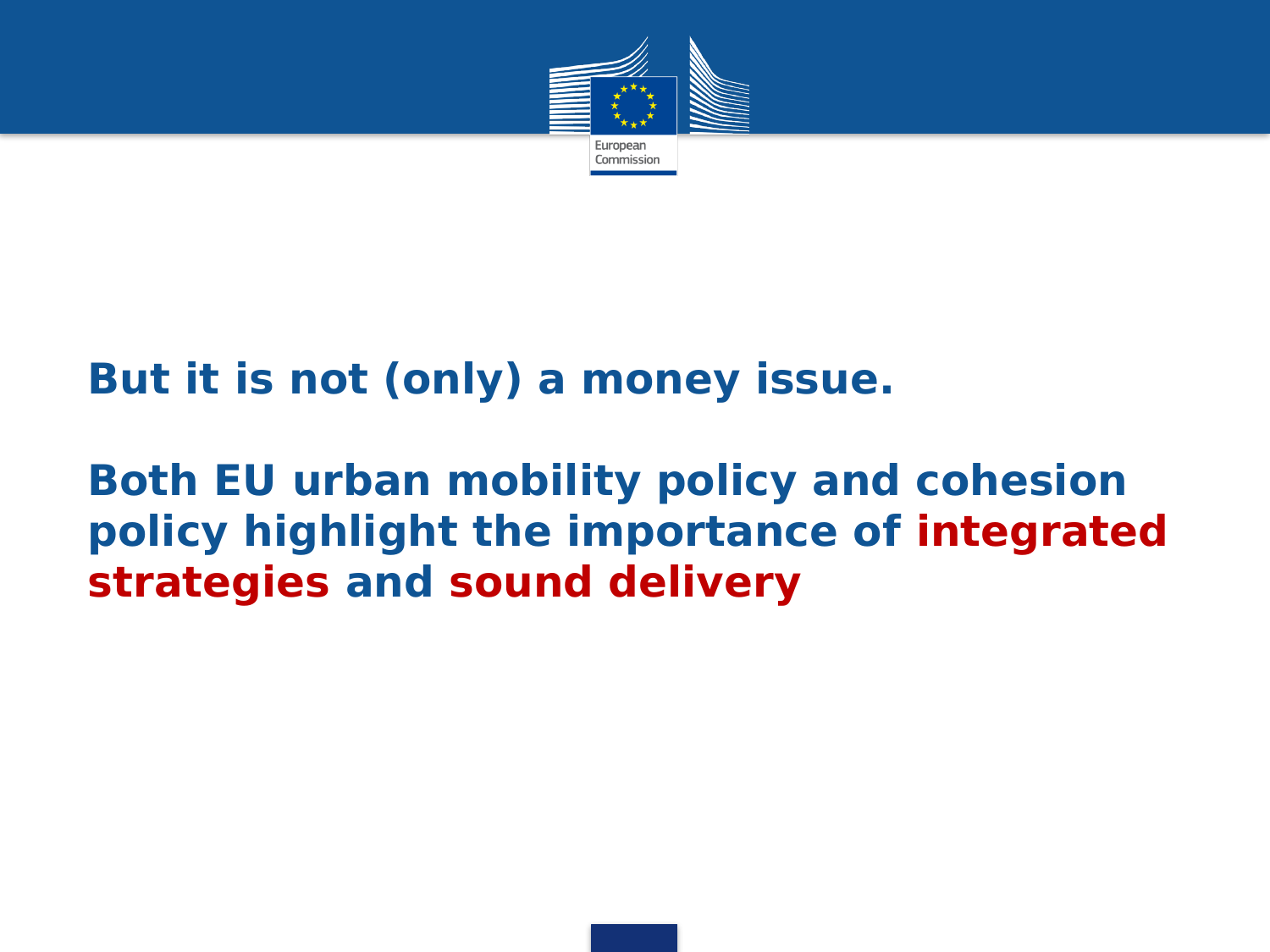

But it is not (only) a money issue.

Both EU urban mobility policy and cohesion policy highlight the importance of integrated strategies and sound delivery